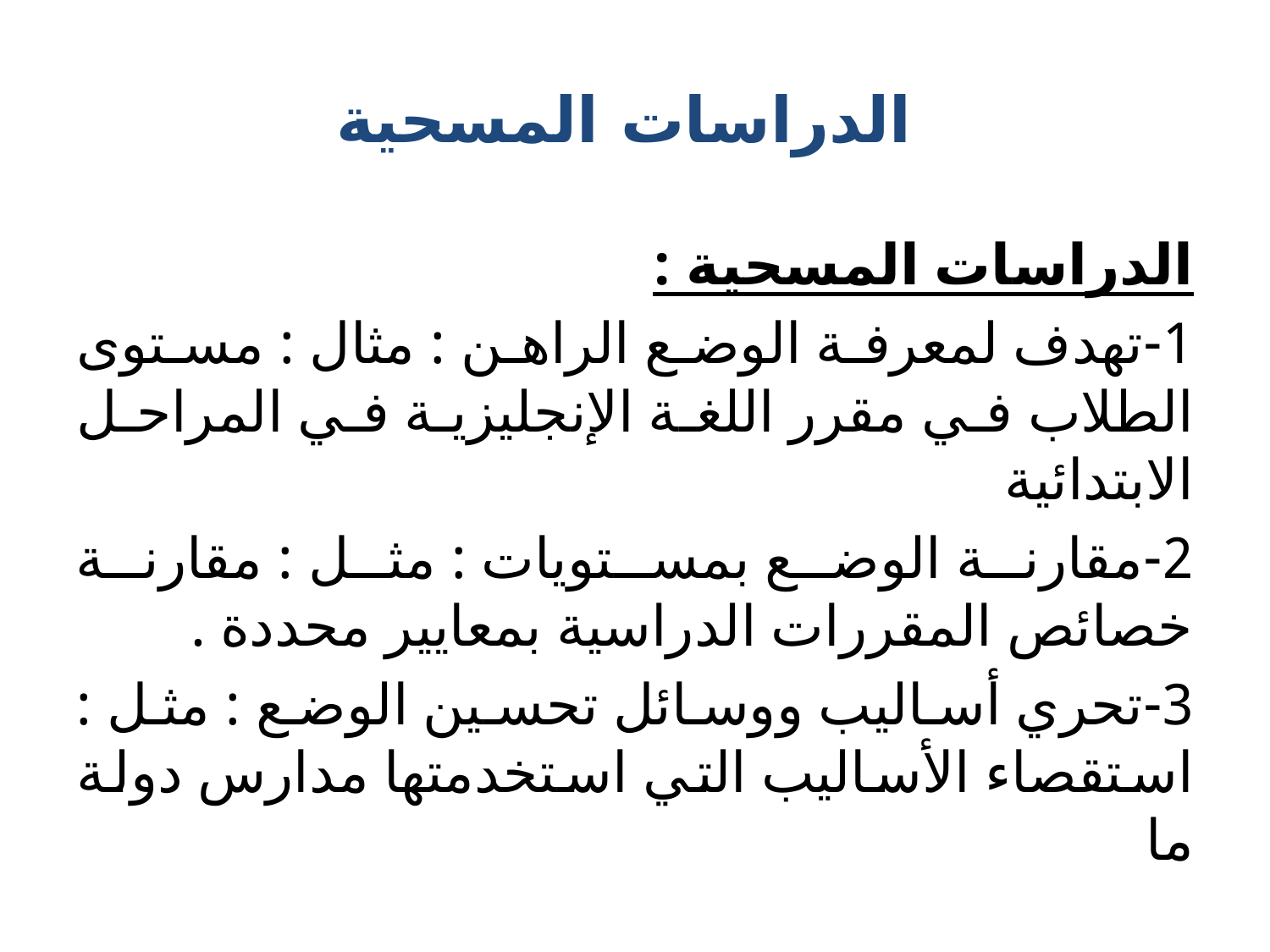

# الدراسات المسحية
الدراسات المسحية :
1-تهدف لمعرفة الوضع الراهن : مثال : مستوى الطلاب في مقرر اللغة الإنجليزية في المراحل الابتدائية
2-مقارنة الوضع بمستويات : مثل : مقارنة خصائص المقررات الدراسية بمعايير محددة .
3-تحري أساليب ووسائل تحسين الوضع : مثل : استقصاء الأساليب التي استخدمتها مدارس دولة ما